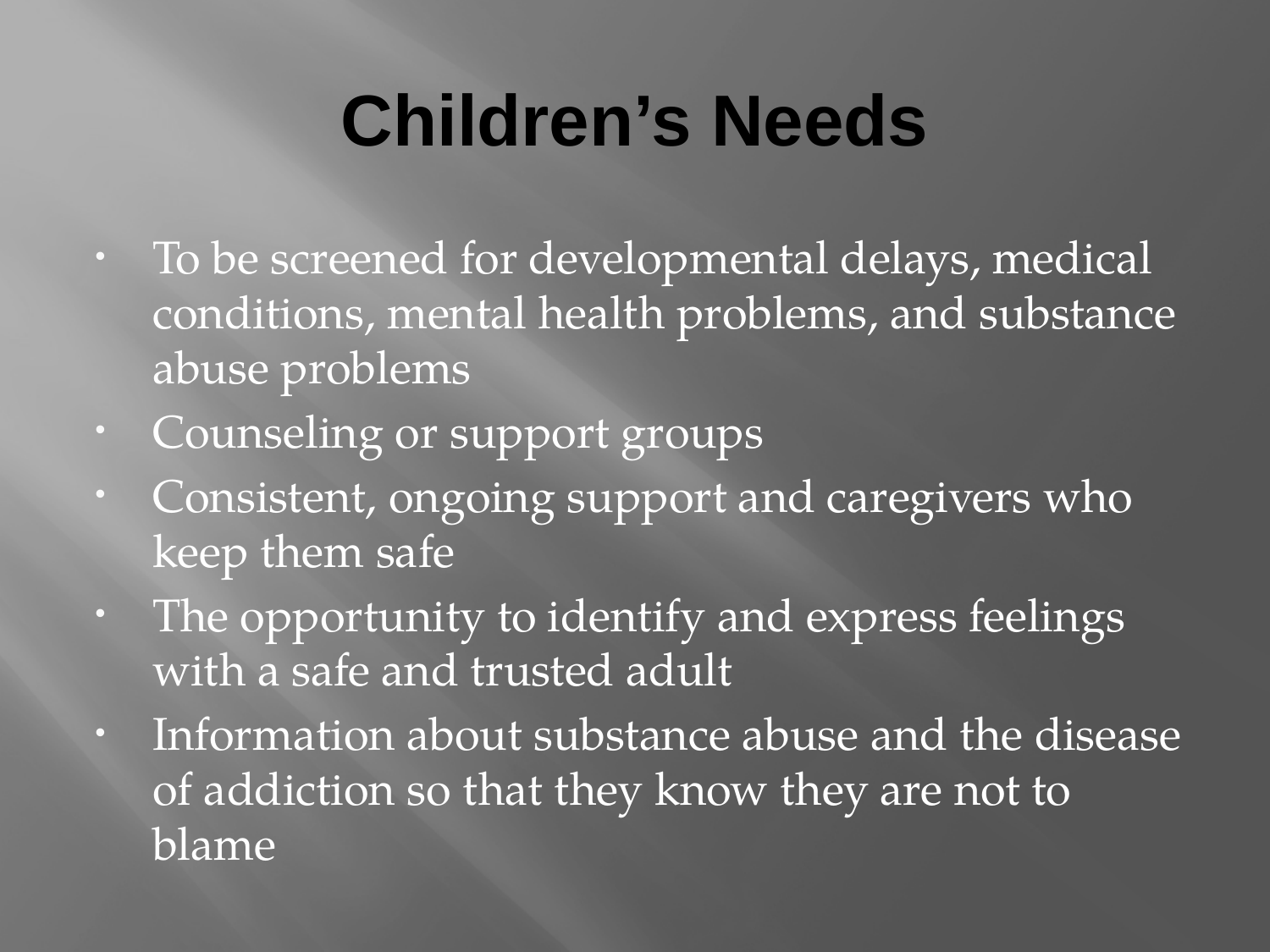

# Children’s Needs
To be screened for developmental delays, medical conditions, mental health problems, and substance abuse problems
Counseling or support groups
Consistent, ongoing support and caregivers who keep them safe
The opportunity to identify and express feelings with a safe and trusted adult
Information about substance abuse and the disease of addiction so that they know they are not to blame